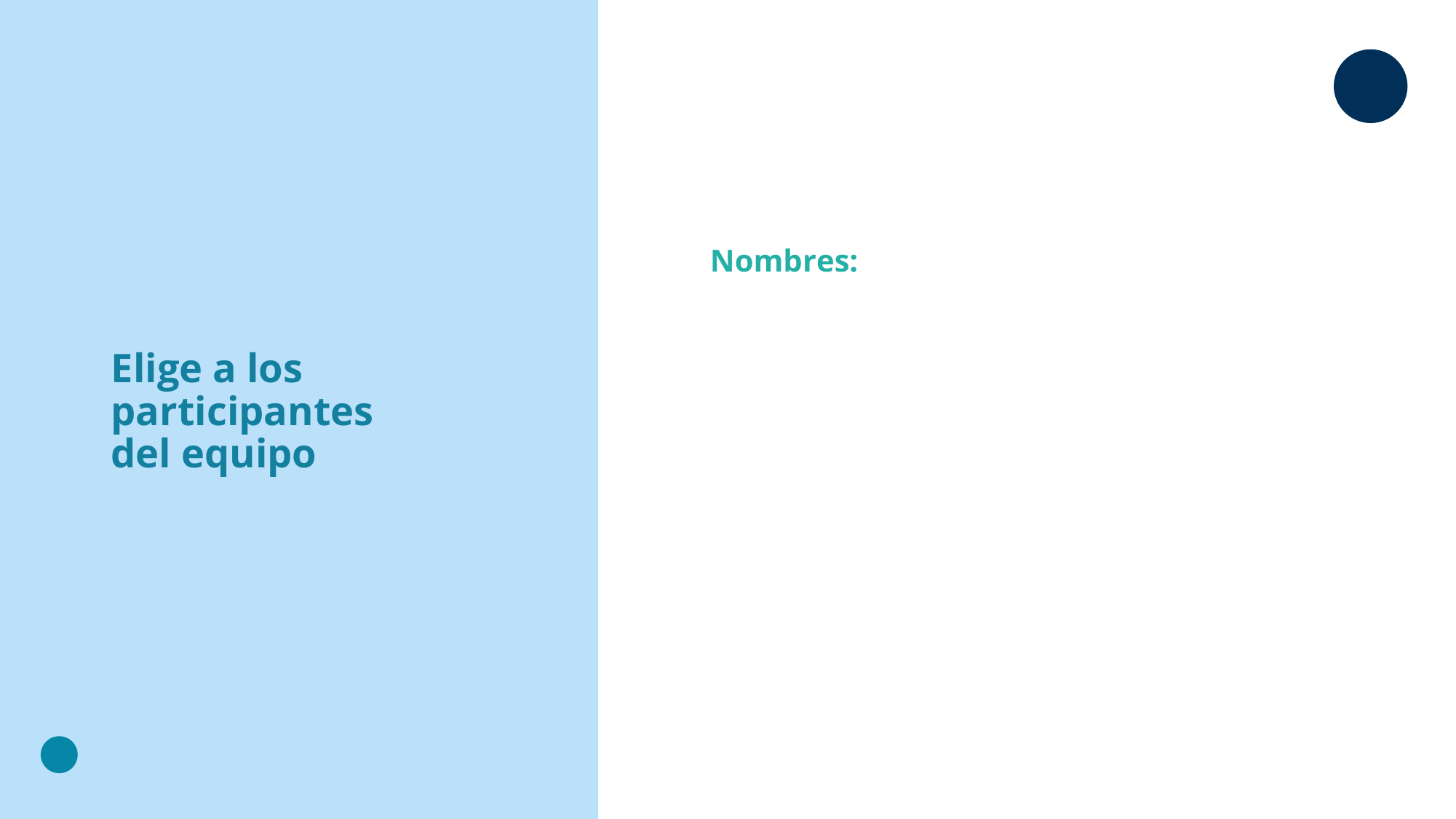

Nombres:

# Elige a los participantes del equipo